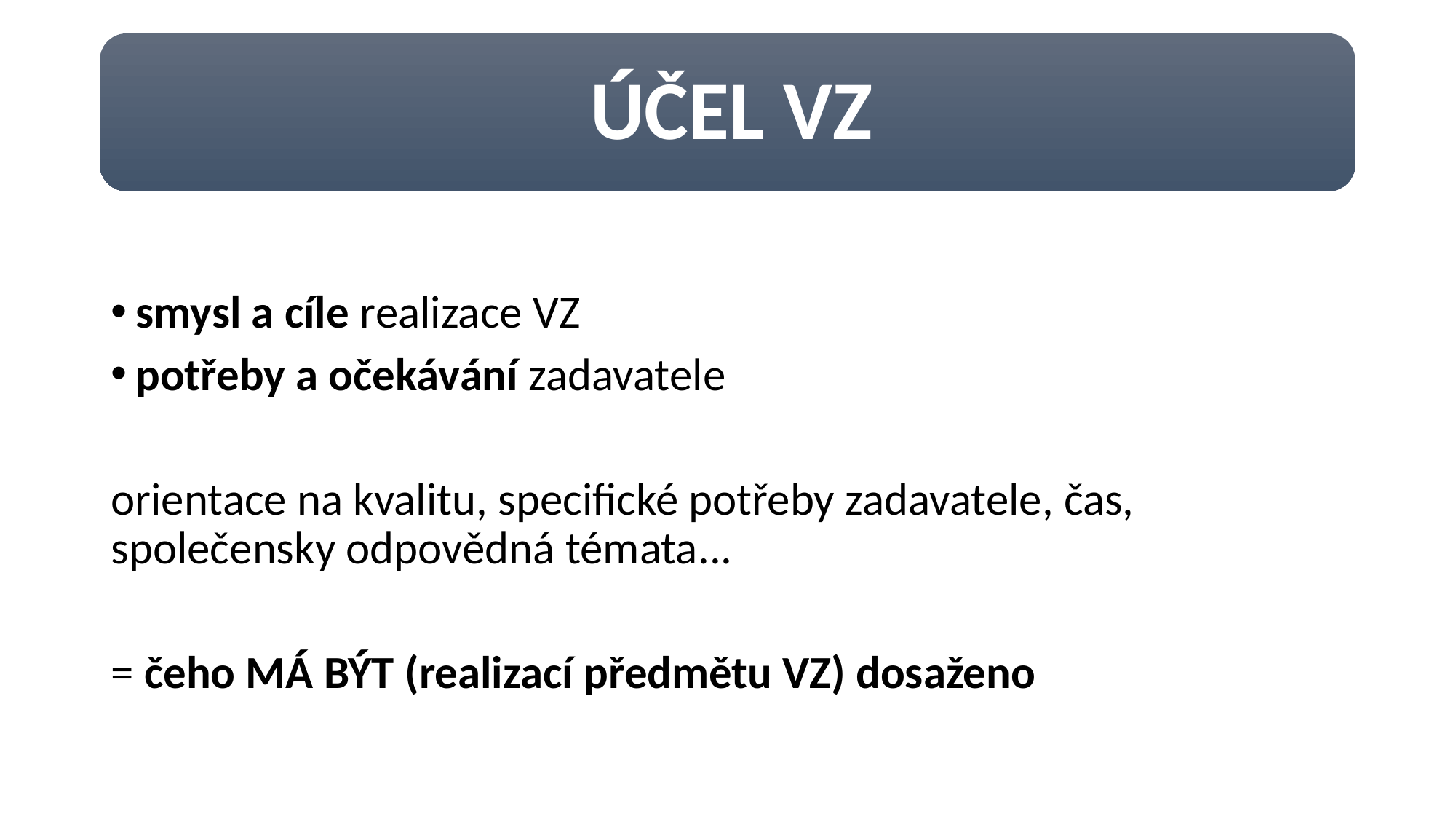

ÚČEL VZ

smysl a cíle realizace VZ
potřeby a očekávání zadavatele

orientace na kvalitu, specifické potřeby zadavatele, čas, společensky odpovědná témata...

= čeho MÁ BÝT (realizací předmětu VZ) dosaženo